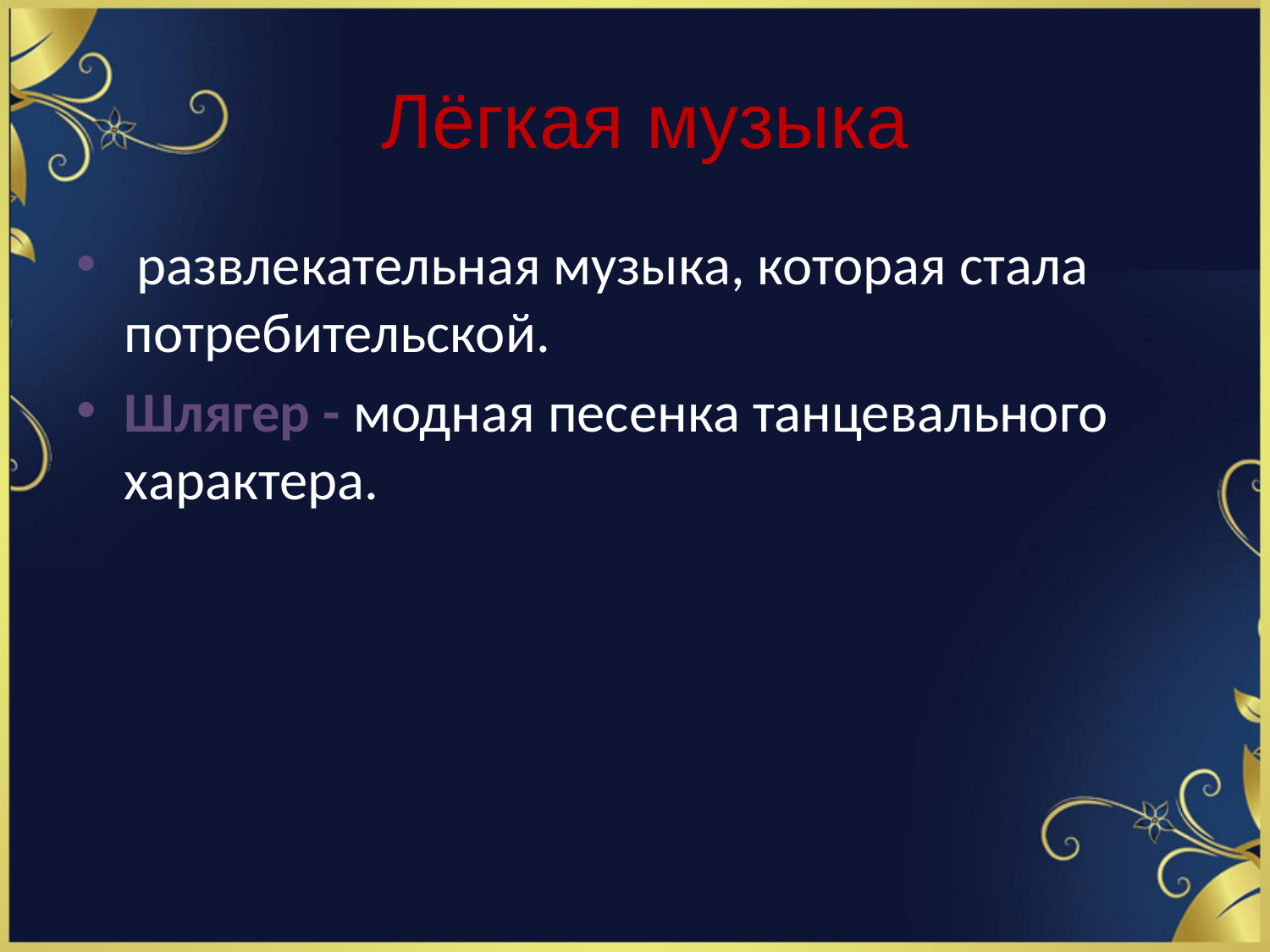

# Лёгкая музыка
 развлекательная музыка, которая стала потребительской.
Шлягер - модная песенка танцевального характера.